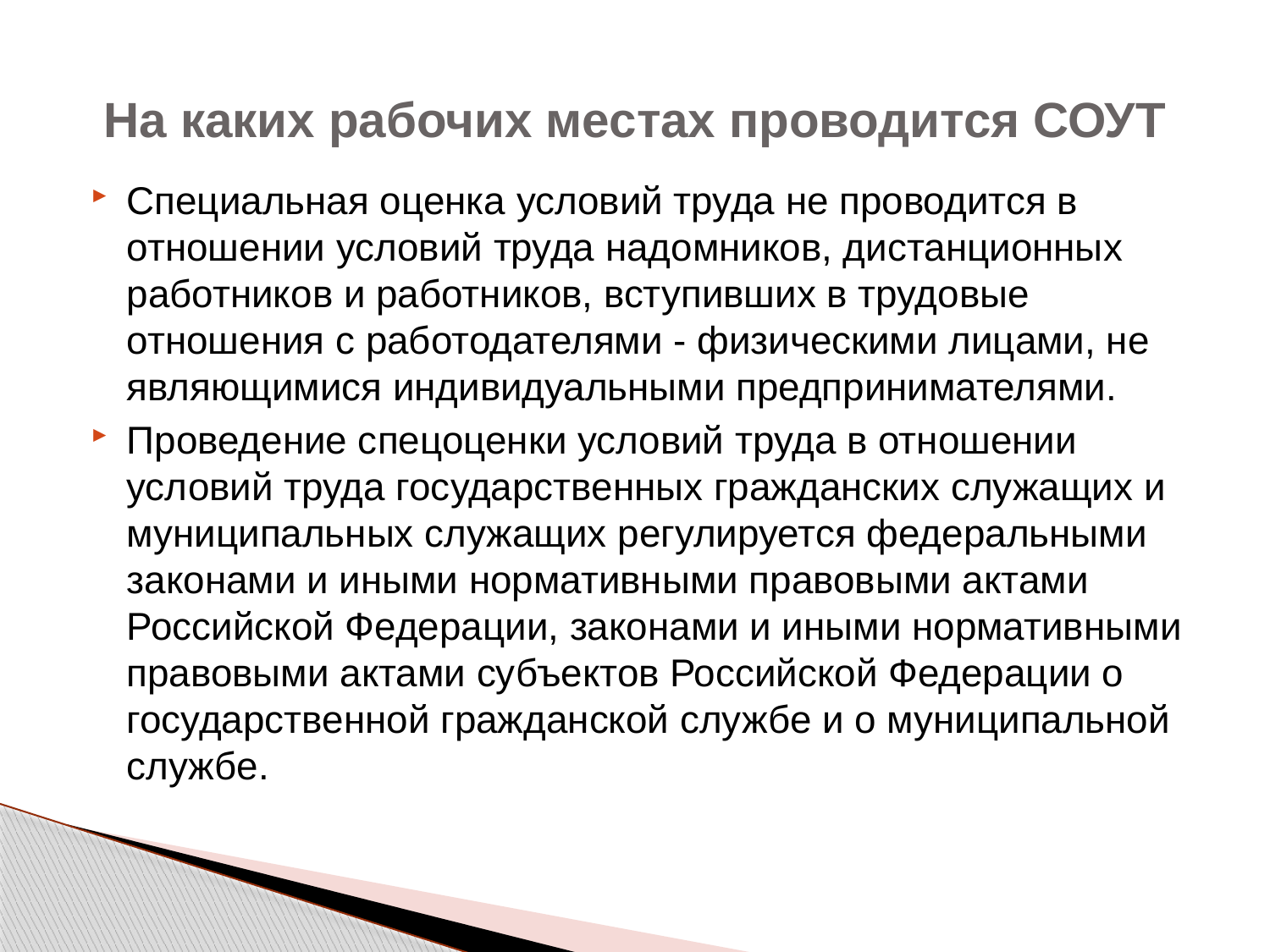

# На каких рабочих местах проводится СОУТ
Специальная оценка условий труда не проводится в отношении условий труда надомников, дистанционных работников и работников, вступивших в трудовые отношения с работодателями - физическими лицами, не являющимися индивидуальными предпринимателями.
Проведение спецоценки условий труда в отношении условий труда государственных гражданских служащих и муниципальных служащих регулируется федеральными законами и иными нормативными правовыми актами Российской Федерации, законами и иными нормативными правовыми актами субъектов Российской Федерации о государственной гражданской службе и о муниципальной службе.